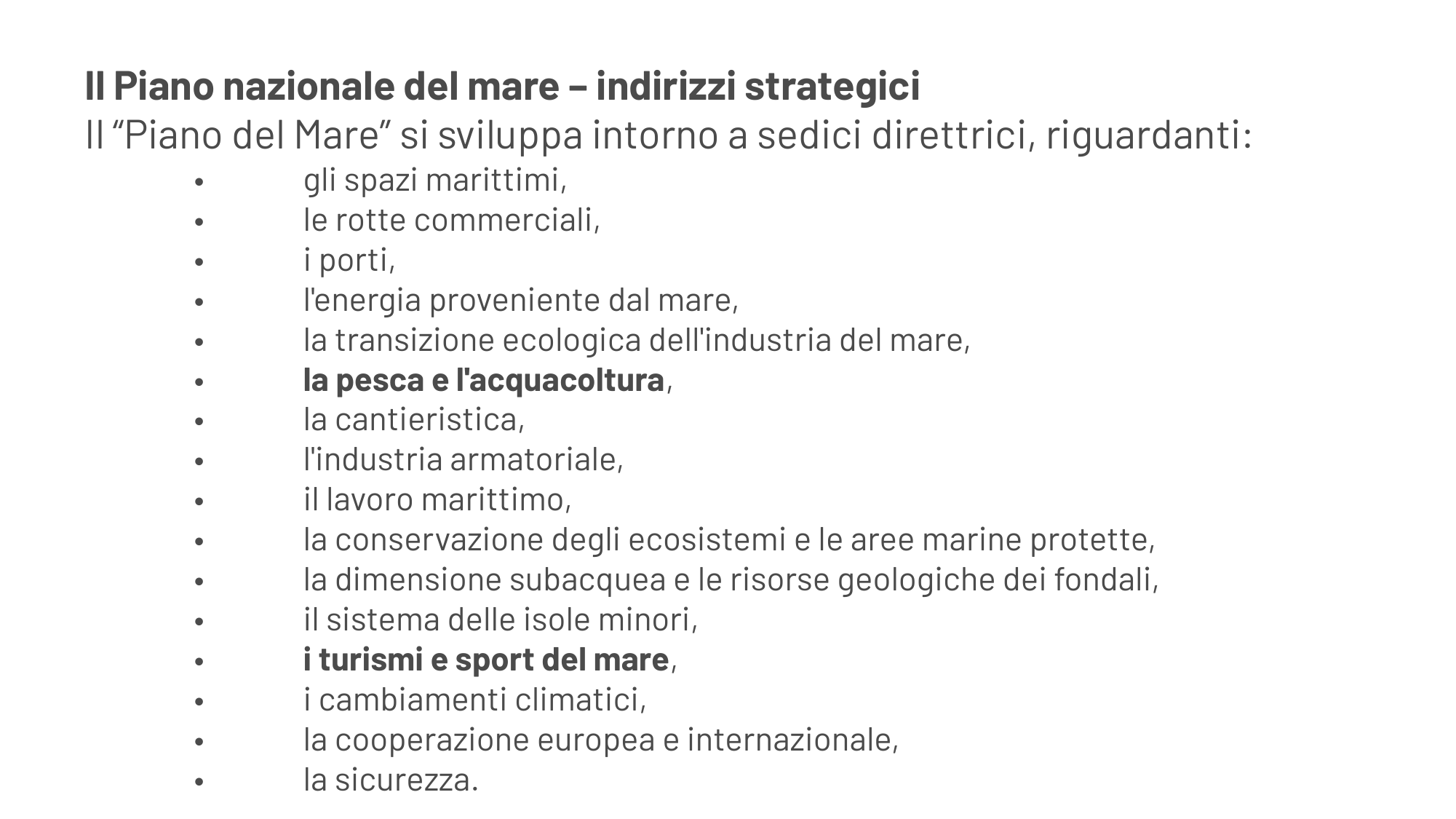

Il Piano nazionale del mare – indirizzi strategici
Il “Piano del Mare” si sviluppa intorno a sedici direttrici, riguardanti:
	•	gli spazi marittimi,
	•	le rotte commerciali,
	•	i porti,
	•	l'energia proveniente dal mare,
	•	la transizione ecologica dell'industria del mare,
	•	la pesca e l'acquacoltura,
	•	la cantieristica,
	•	l'industria armatoriale,
	•	il lavoro marittimo,
	•	la conservazione degli ecosistemi e le aree marine protette,
	•	la dimensione subacquea e le risorse geologiche dei fondali,
	•	il sistema delle isole minori,
	•	i turismi e sport del mare,
	•	i cambiamenti climatici,
	•	la cooperazione europea e internazionale,
	•	la sicurezza.